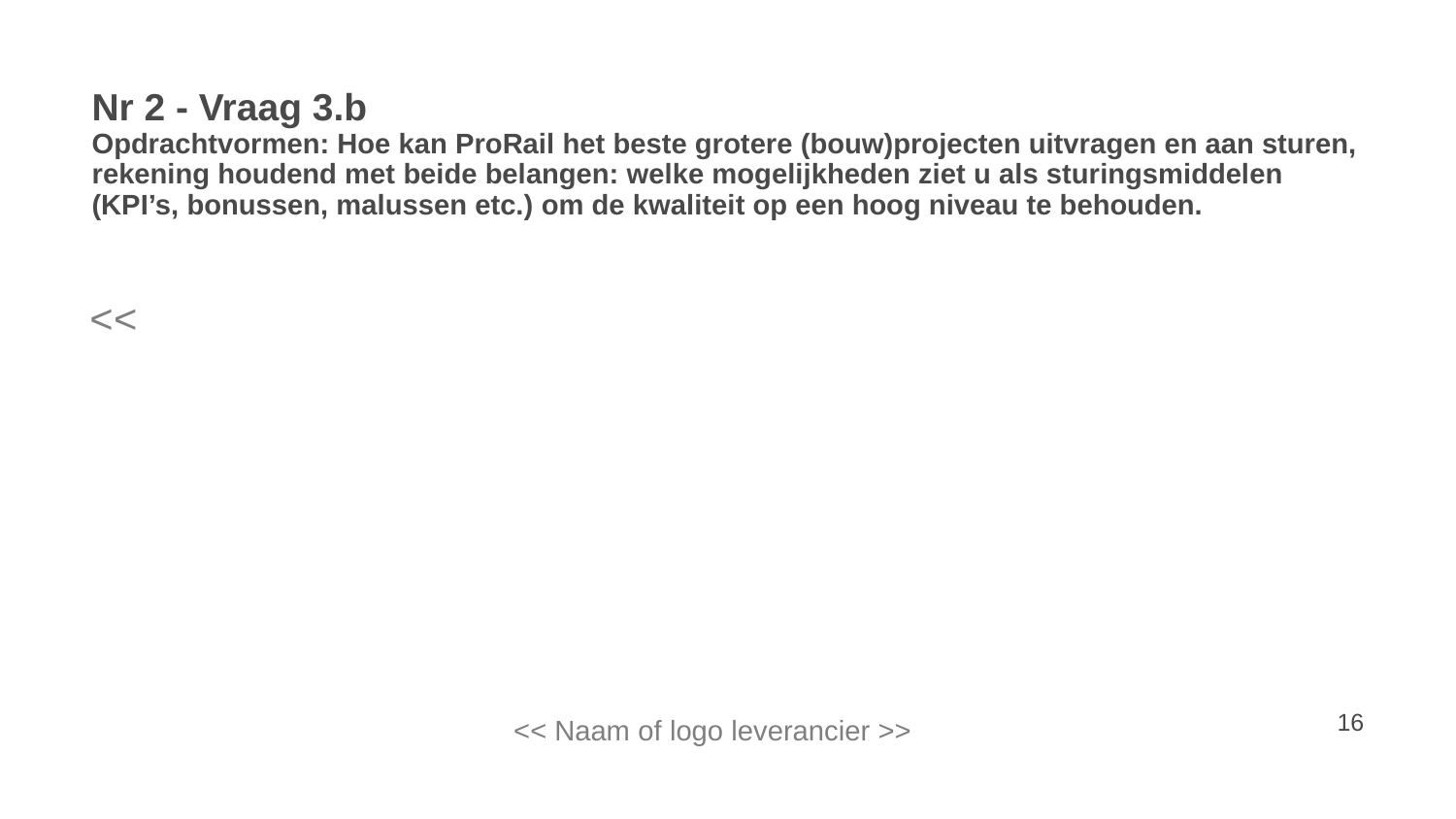

# Nr 2 - Vraag 3.b Opdrachtvormen: Hoe kan ProRail het beste grotere (bouw)projecten uitvragen en aan sturen, rekening houdend met beide belangen: welke mogelijkheden ziet u als sturingsmiddelen (KPI’s, bonussen, malussen etc.) om de kwaliteit op een hoog niveau te behouden.
<<
<< Naam of logo leverancier >>